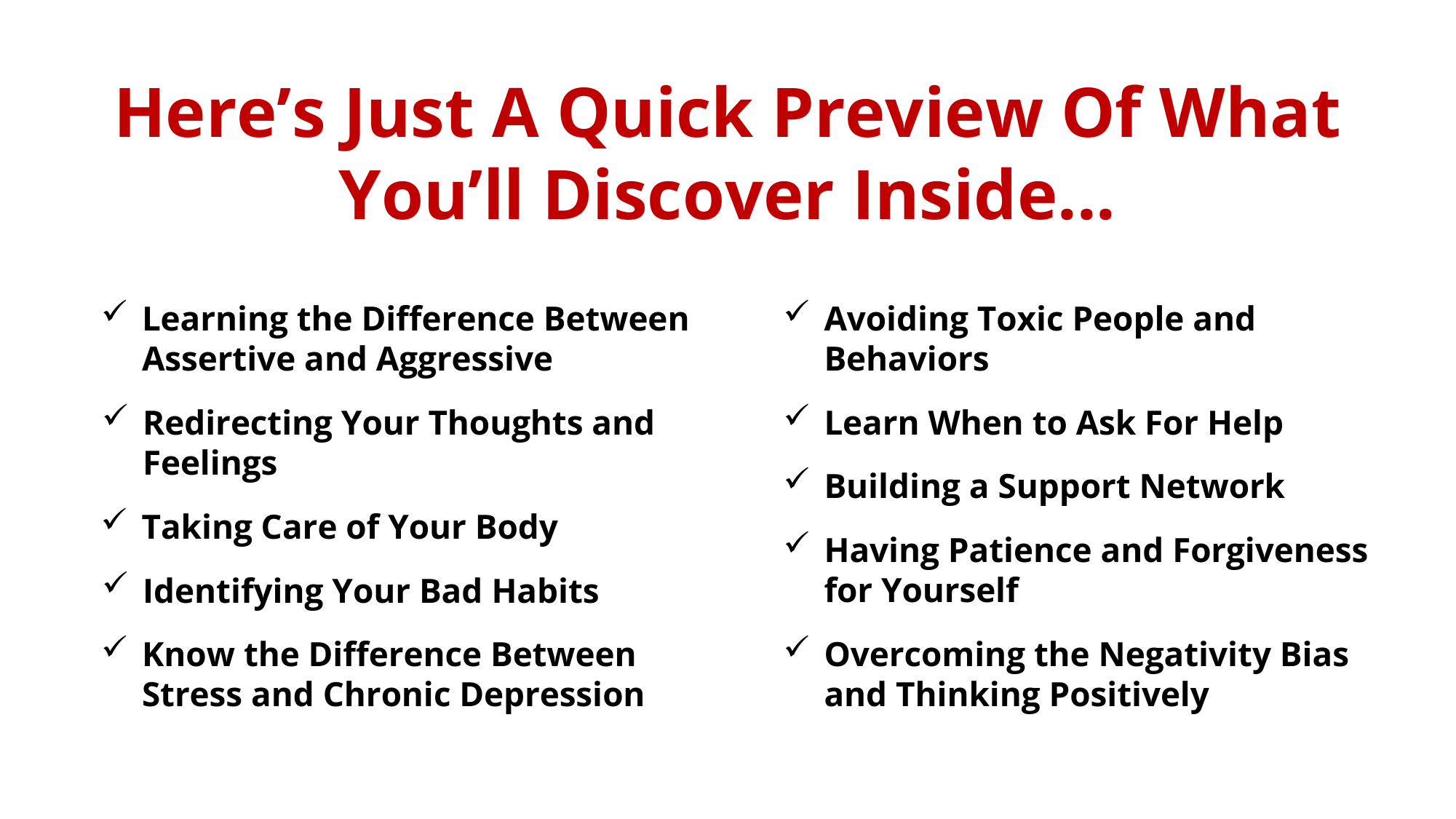

Here’s Just A Quick Preview Of What You’ll Discover Inside...
Learning the Difference Between Assertive and Aggressive
Avoiding Toxic People and Behaviors
Redirecting Your Thoughts and Feelings
Learn When to Ask For Help
Building a Support Network
Taking Care of Your Body
Having Patience and Forgiveness for Yourself
Identifying Your Bad Habits
Know the Difference Between Stress and Chronic Depression
Overcoming the Negativity Bias and Thinking Positively